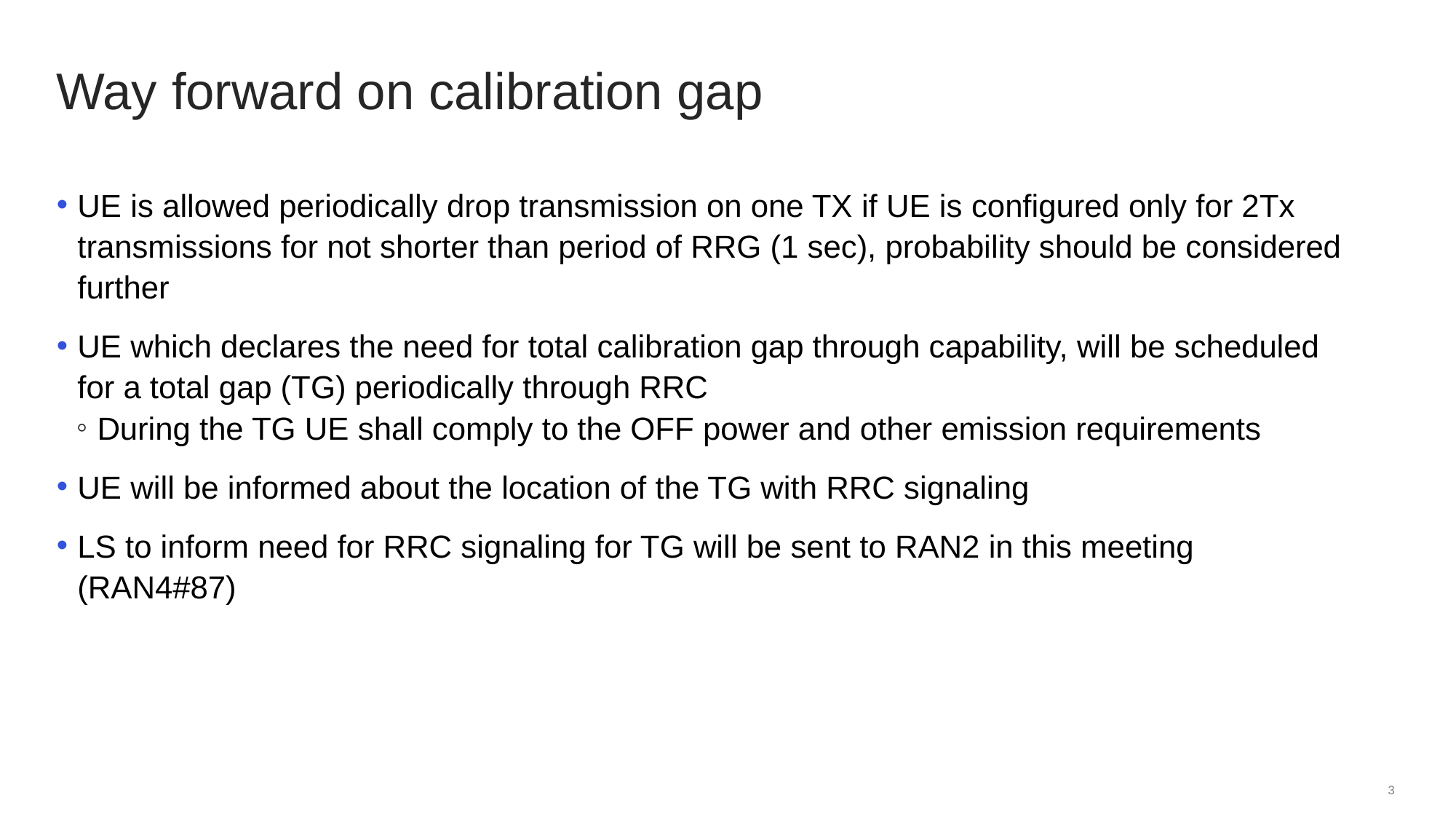

# Way forward on calibration gap
UE is allowed periodically drop transmission on one TX if UE is configured only for 2Tx transmissions for not shorter than period of RRG (1 sec), probability should be considered further
UE which declares the need for total calibration gap through capability, will be scheduled for a total gap (TG) periodically through RRC
During the TG UE shall comply to the OFF power and other emission requirements
UE will be informed about the location of the TG with RRC signaling
LS to inform need for RRC signaling for TG will be sent to RAN2 in this meeting (RAN4#87)